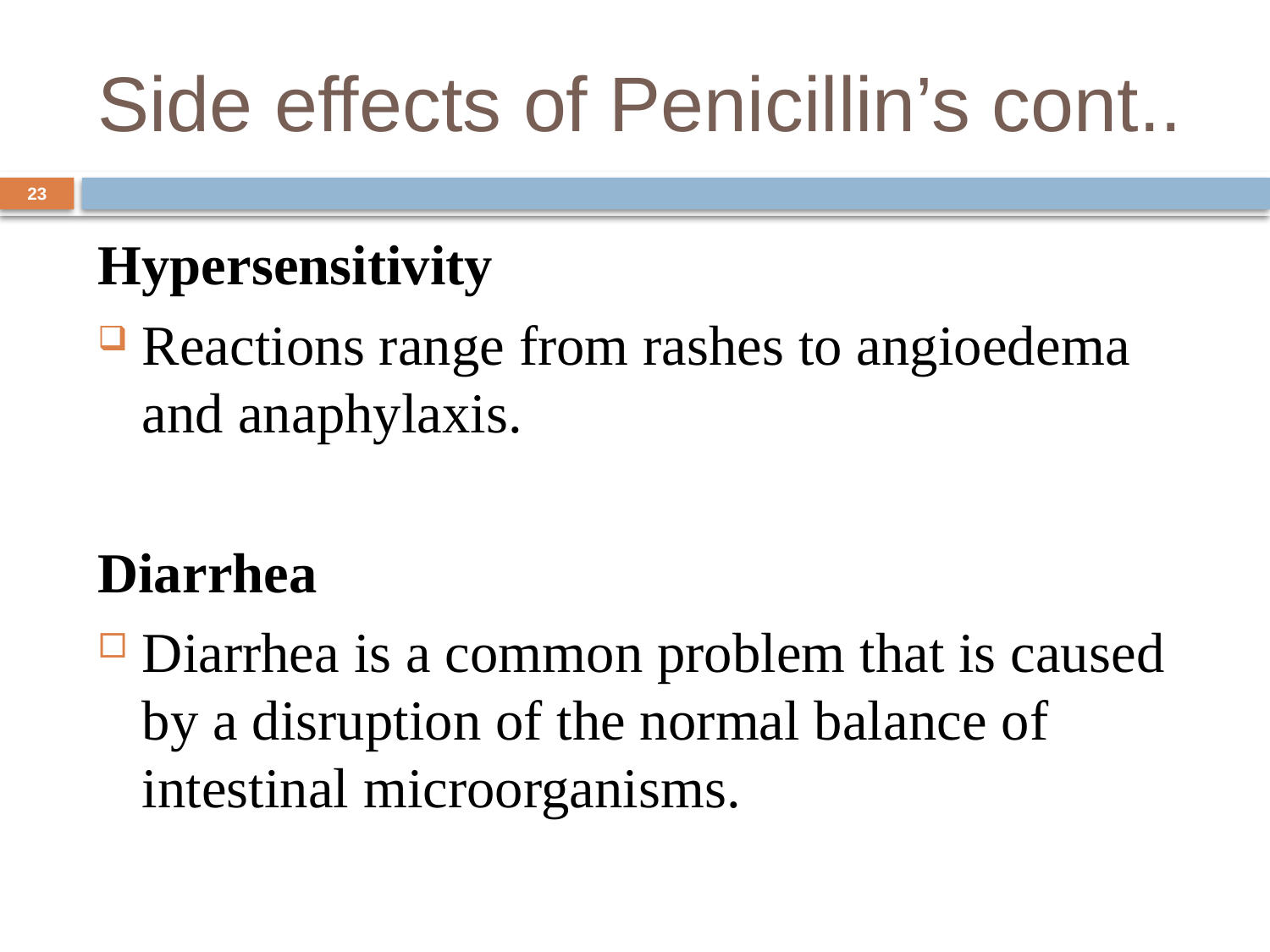

# Side effects of Penicillin’s cont..
23
Hypersensitivity
Reactions range from rashes to angioedema and anaphylaxis.

Diarrhea
Diarrhea is a common problem that is caused by a disruption of the normal balance of intestinal microorganisms.